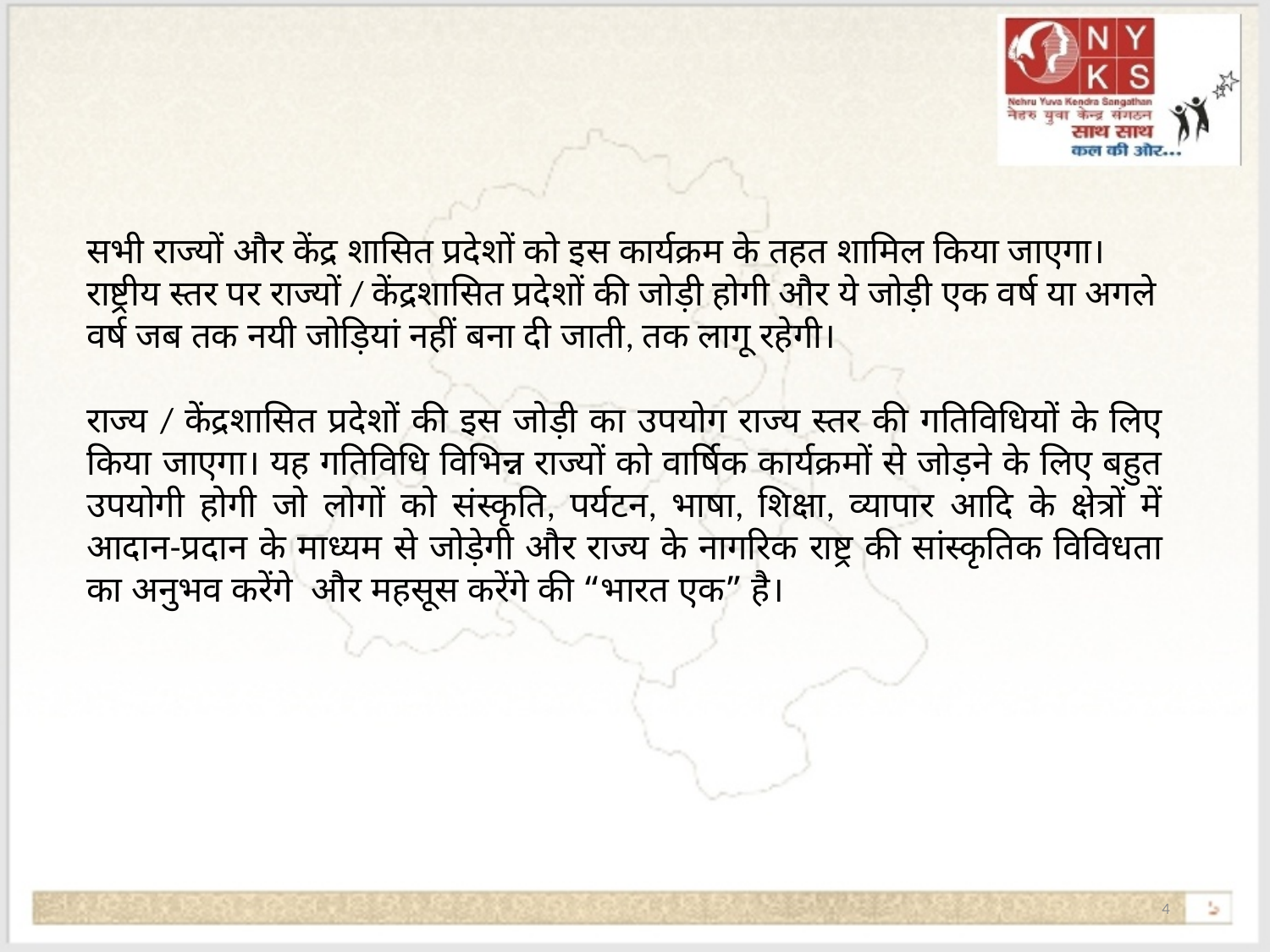

सभी राज्यों और केंद्र शासित प्रदेशों को इस कार्यक्रम के तहत शामिल किया जाएगा। राष्ट्रीय स्तर पर राज्यों / केंद्रशासित प्रदेशों की जोड़ी होगी और ये जोड़ी एक वर्ष या अगले वर्ष जब तक नयी जोड़ियां नहीं बना दी जाती, तक लागू रहेगी।

राज्य / केंद्रशासित प्रदेशों की इस जोड़ी का उपयोग राज्य स्तर की गतिविधियों के लिए किया जाएगा। यह गतिविधि विभिन्न राज्यों को वार्षिक कार्यक्रमों से जोड़ने के लिए बहुत उपयोगी होगी जो लोगों को संस्कृति, पर्यटन, भाषा, शिक्षा, व्यापार आदि के क्षेत्रों में आदान-प्रदान के माध्यम से जोड़ेगी और राज्य के नागरिक राष्ट्र की सांस्कृतिक विविधता का अनुभव करेंगे  और महसूस करेंगे की “भारत एक” है।

4